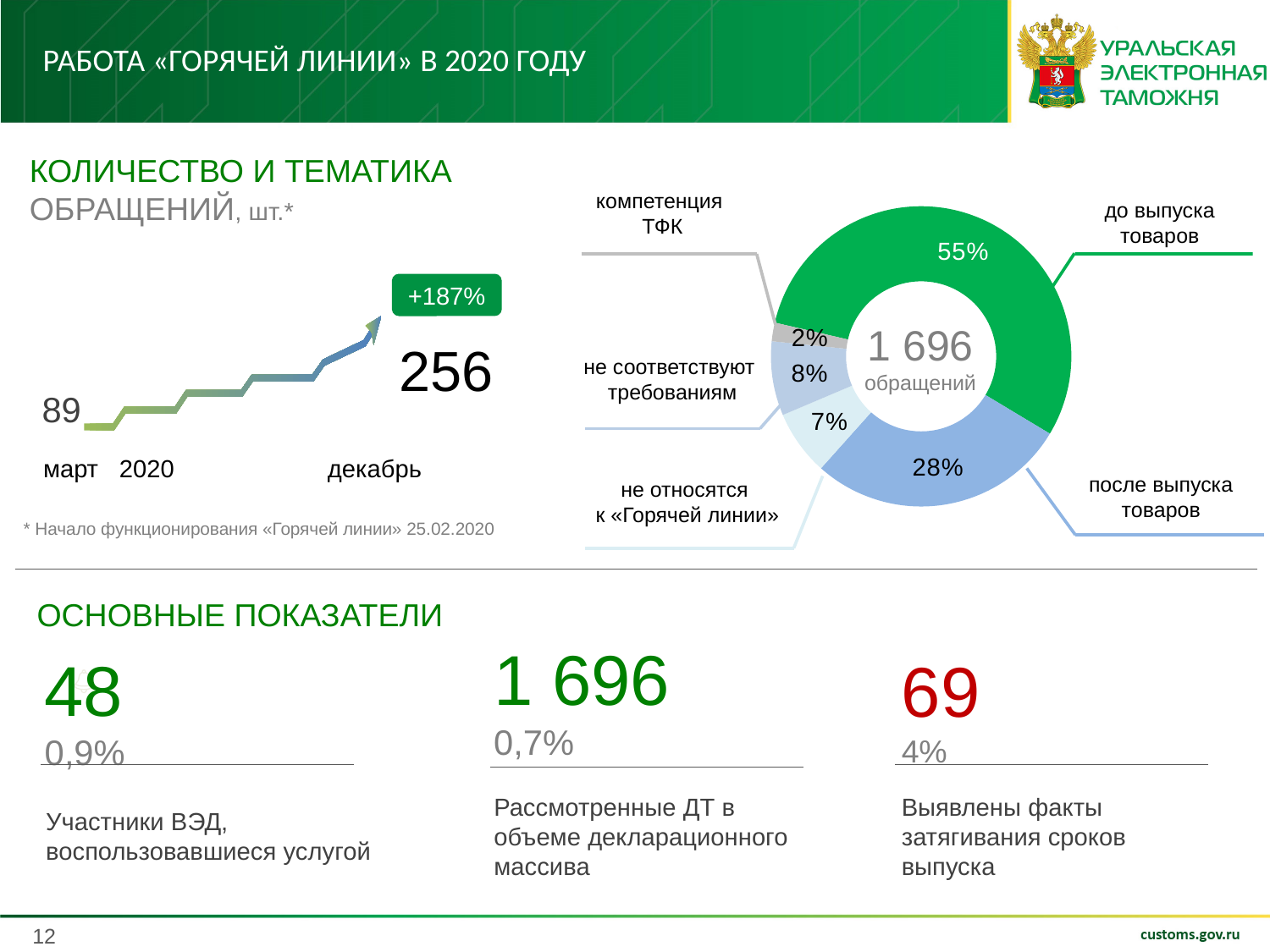

# Работа «Горячей линии» в 2020 году

### Chart

| Category | Продажи |
|---|---|
| Кв. 1 | 55.0 |
| Кв. 2 | 28.0 |
| Кв. 3 | 7.0 |
| Кв. 4 | 8.0 |
КОЛИЧЕСТВО И ТЕМАТИКА
ОБРАЩЕНИЙ, шт.*
до выпуска товаров
компетенция
ТФК

1 696
обращений
+187%

256
не соответствуют
требованиям
89

   март   2020                      декабрь
не относятся
к «Горячей линии»
после выпуска
товаров

* Начало функционирования «Горячей линии» 25.02.2020
ОСНОВНЫЕ ПОКАЗАТЕЛИ

1 696     0,7%
69                          4%
48           0,9%

Участники ВЭД, воспользовавшиеся услугой
Рассмотренные ДТ в объеме декларационного массива
Выявлены факты затягивания сроков выпуска

12